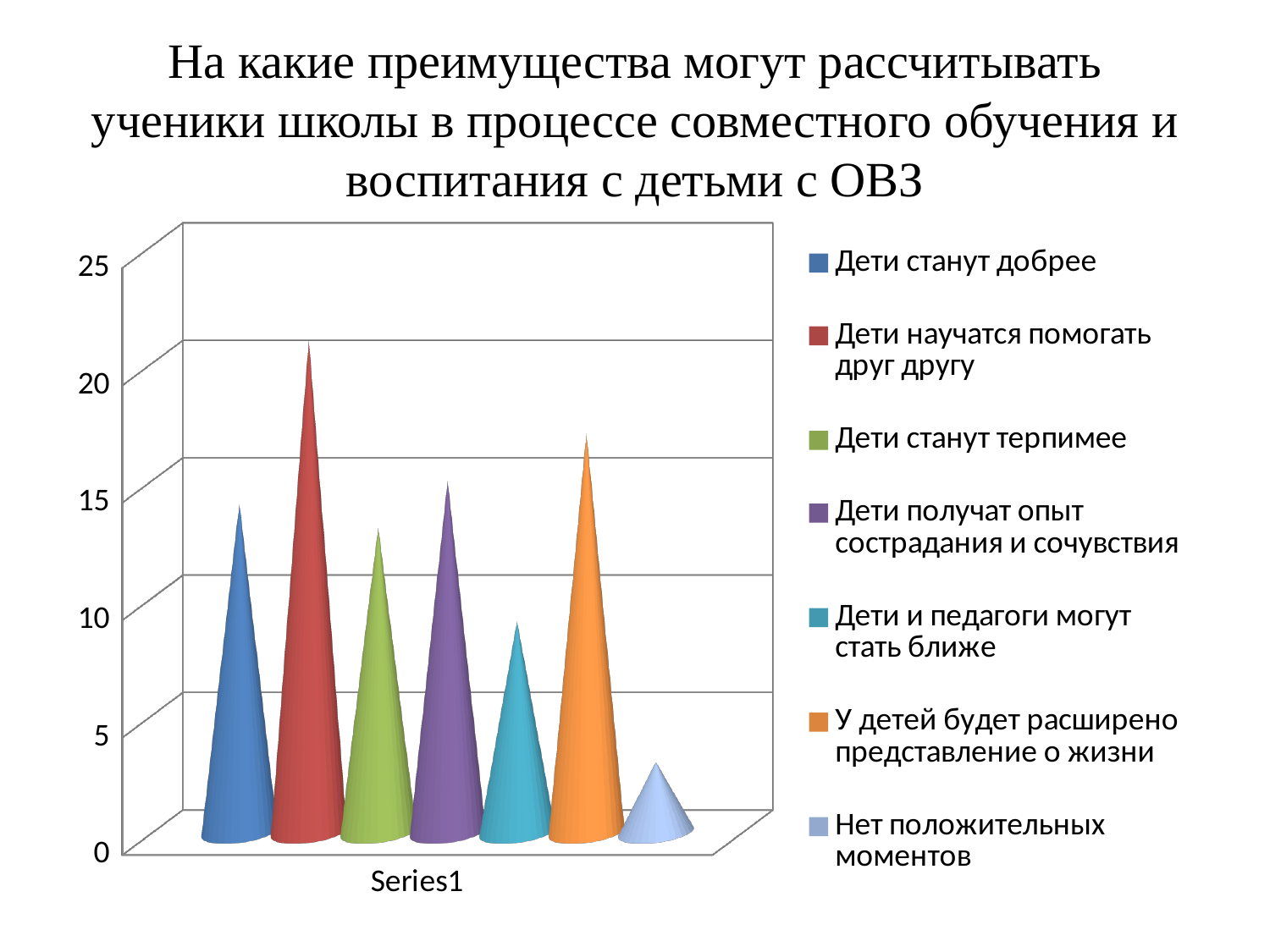

# На какие преимущества могут рассчитывать ученики школы в процессе совместного обучения и воспитания с детьми с ОВЗ

[unsupported chart]